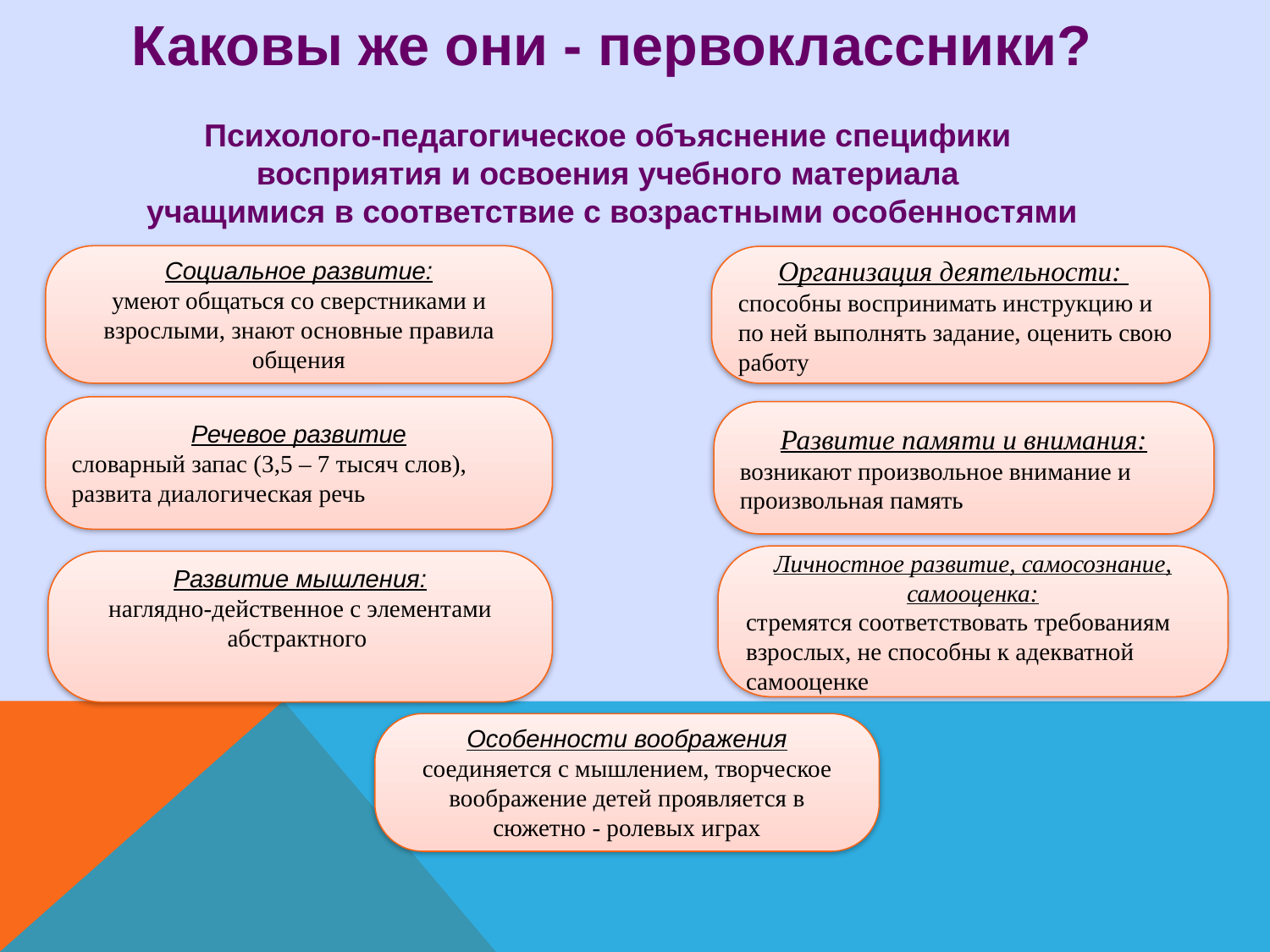

Каковы же они - первоклассники?

Психолого-педагогическое объяснение специфики
восприятия и освоения учебного материала
учащимися в соответствие с возрастными особенностями
Социальное развитие:
умеют общаться со сверстниками и взрослыми, знают основные правила общения
Организация деятельности:
способны воспринимать инструкцию и по ней выполнять задание, оценить свою работу
Речевое развитие
словарный запас (3,5 – 7 тысяч слов), развита диалогическая речь
Развитие памяти и внимания:
возникают произвольное внимание и произвольная память
Личностное развитие, самосознание, самооценка:
стремятся соответствовать требованиям взрослых, не способны к адекватной самооценке
Развитие мышления:
наглядно-действенное с элементами абстрактного

Особенности воображения
соединяется с мышлением, творческое воображение детей проявляется в сюжетно - ролевых играх